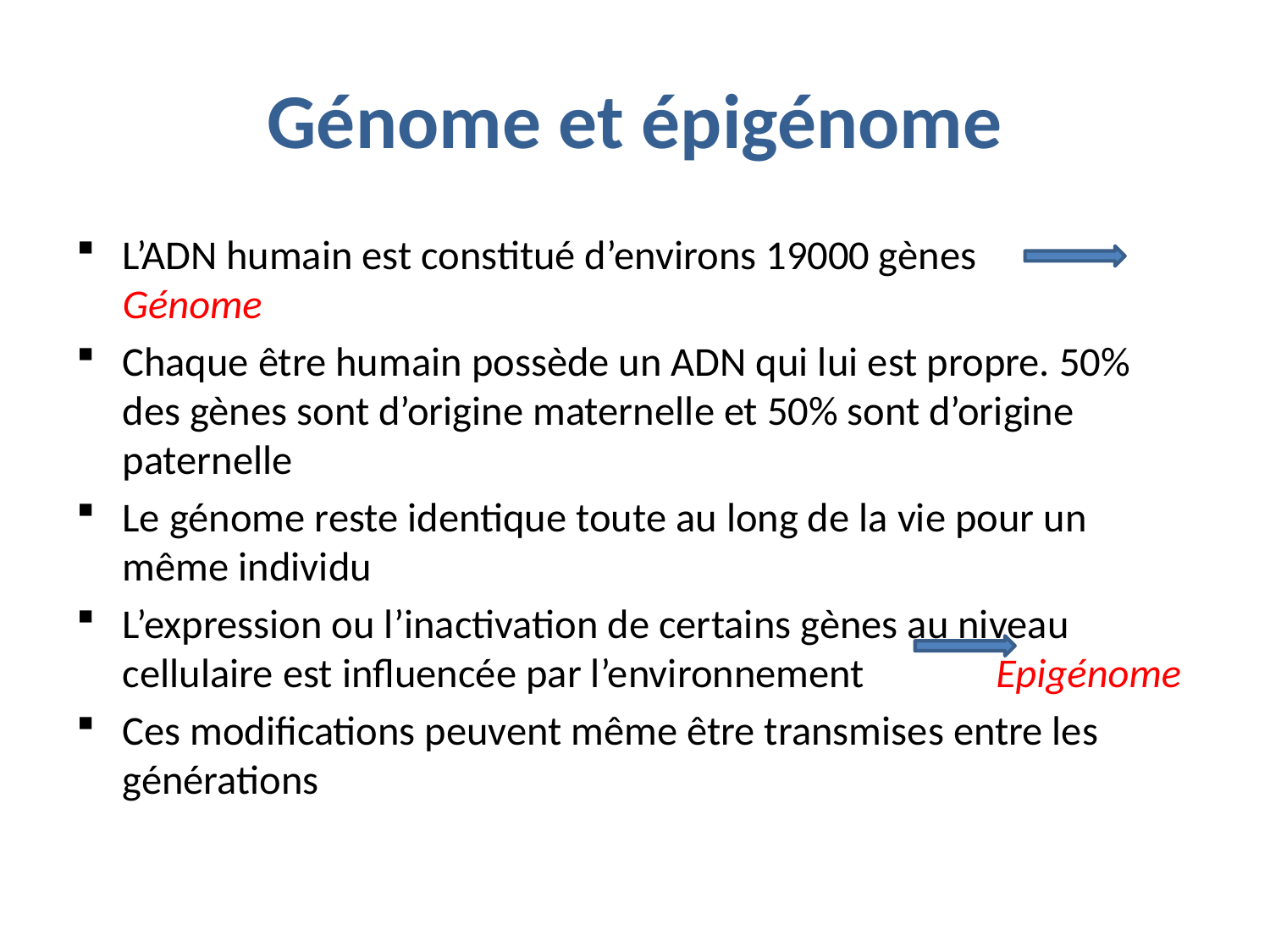

# Génome et épigénome
L’ADN humain est constitué d’environs 19000 gènes         Génome
Chaque être humain possède un ADN qui lui est propre. 50% des gènes sont d’origine maternelle et 50% sont d’origine paternelle
Le génome reste identique toute au long de la vie pour un même individu
L’expression ou l’inactivation de certains gènes au niveau cellulaire est influencée par l’environnement              Epigénome
Ces modifications peuvent même être transmises entre les générations